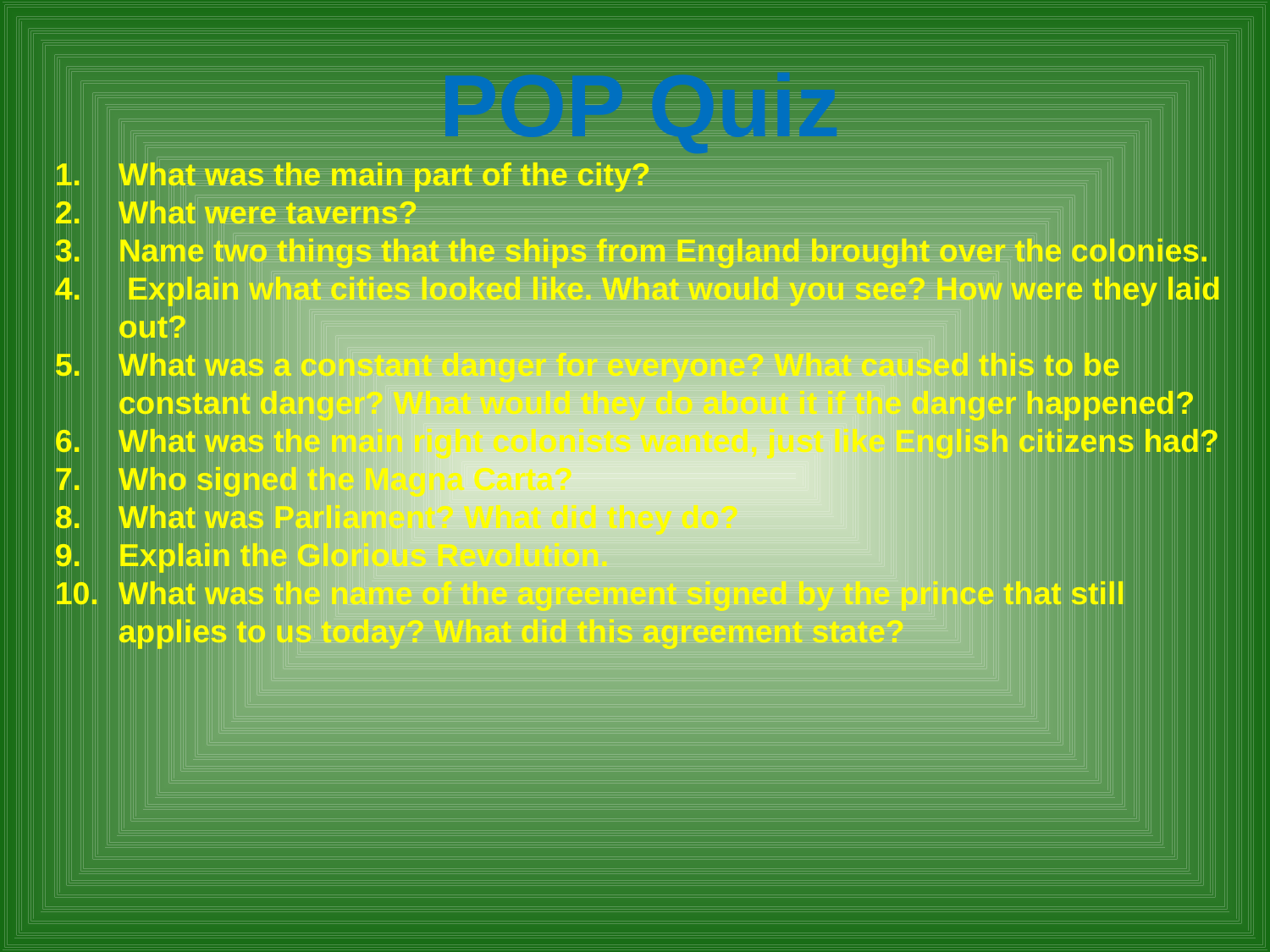

POP Quiz
What was the main part of the city?
What were taverns?
Name two things that the ships from England brought over the colonies.
 Explain what cities looked like. What would you see? How were they laid out?
What was a constant danger for everyone? What caused this to be constant danger? What would they do about it if the danger happened?
What was the main right colonists wanted, just like English citizens had?
Who signed the Magna Carta?
What was Parliament? What did they do?
Explain the Glorious Revolution.
What was the name of the agreement signed by the prince that still applies to us today? What did this agreement state?